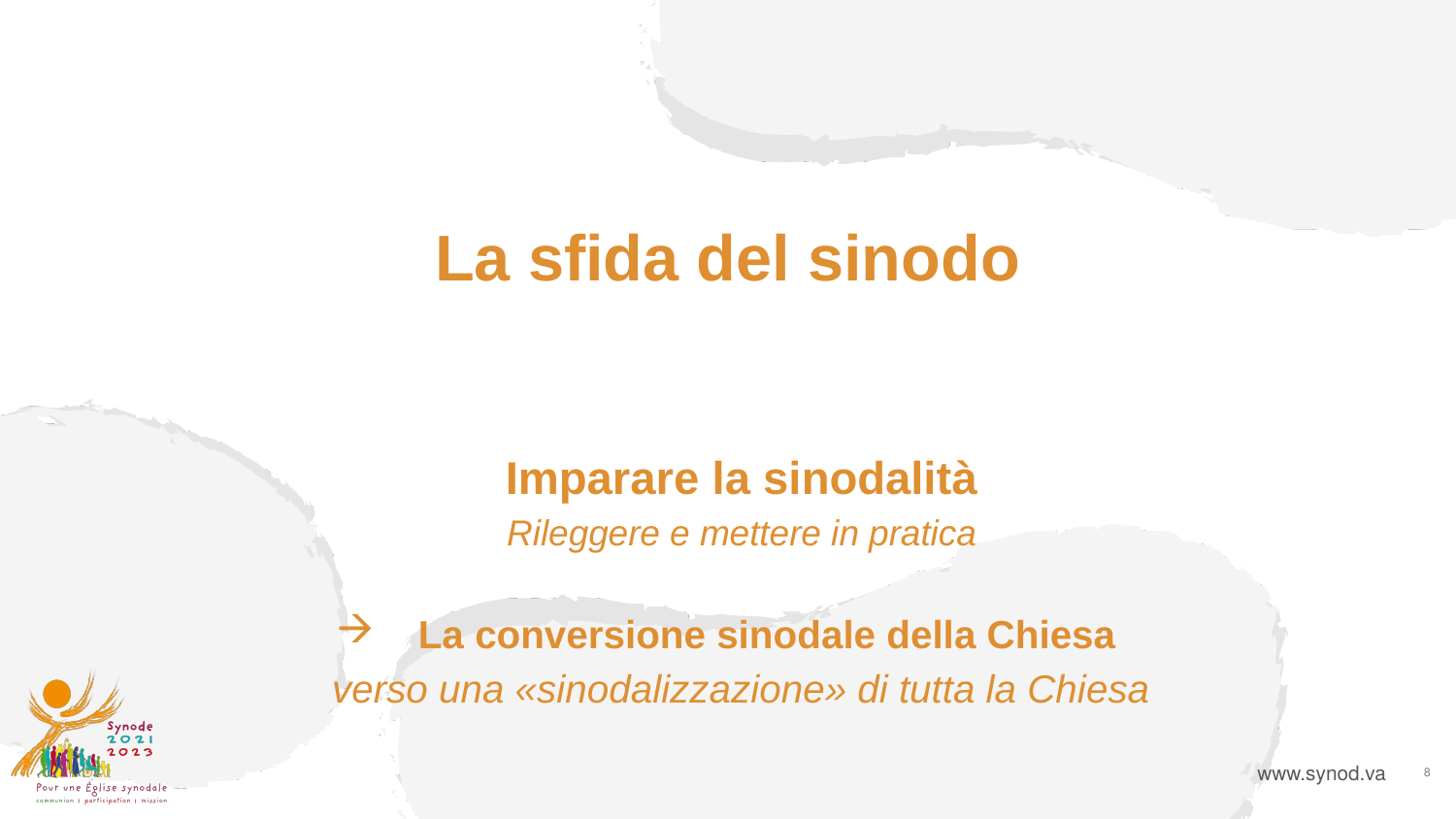

# La sfida del sinodo
Imparare la sinodalità
Rileggere e mettere in pratica

La conversione sinodale della Chiesa
verso una «sinodalizzazione» di tutta la Chiesa

8